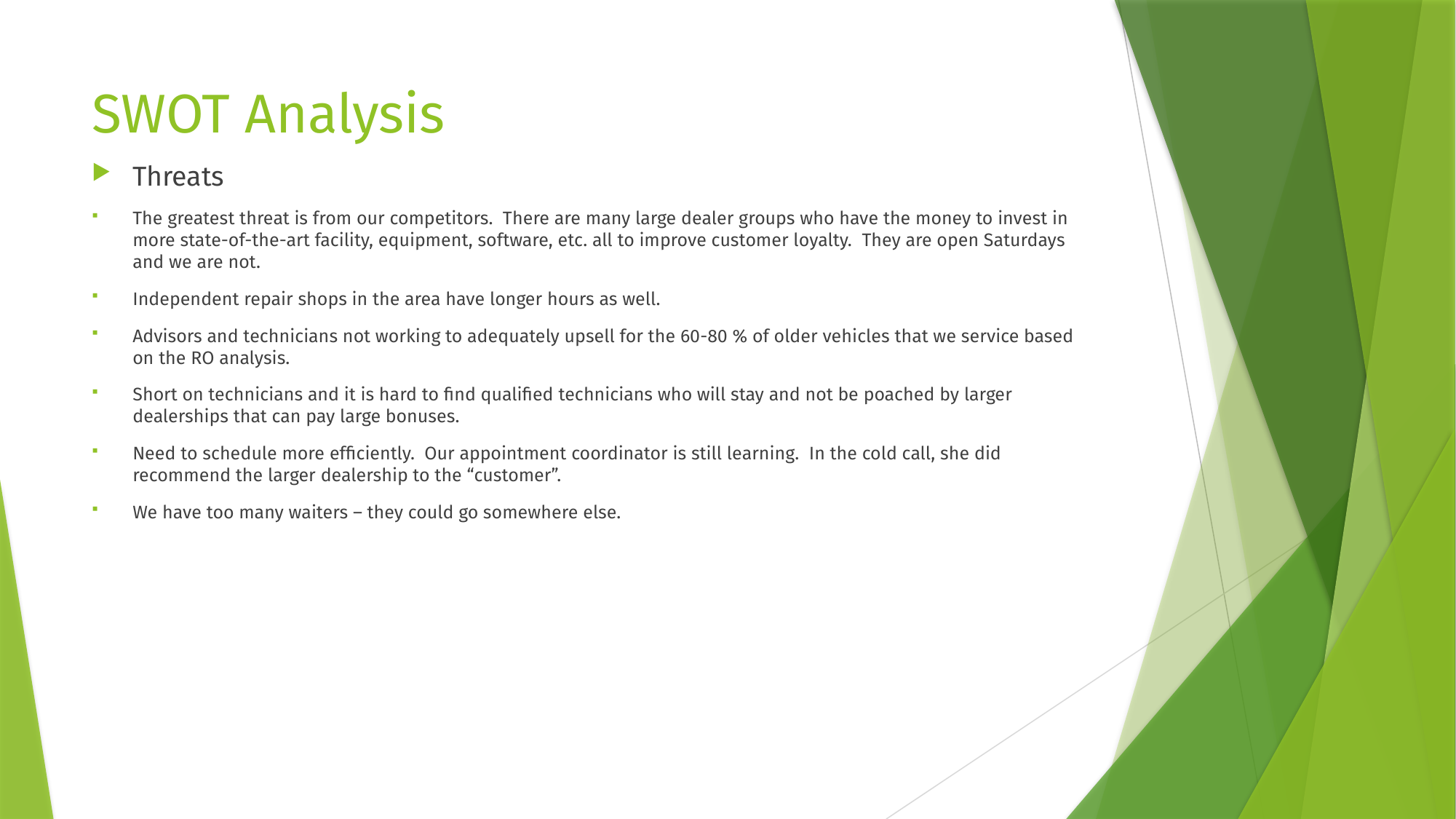

# SWOT Analysis
Threats
The greatest threat is from our competitors.  There are many large dealer groups who have the money to invest in more state-of-the-art facility, equipment, software, etc. all to improve customer loyalty.  They are open Saturdays and we are not.
Independent repair shops in the area have longer hours as well.
Advisors and technicians not working to adequately upsell for the 60-80 % of older vehicles that we service based on the RO analysis.
Short on technicians and it is hard to find qualified technicians who will stay and not be poached by larger dealerships that can pay large bonuses.
Need to schedule more efficiently.  Our appointment coordinator is still learning.  In the cold call, she did recommend the larger dealership to the “customer”.
We have too many waiters – they could go somewhere else.